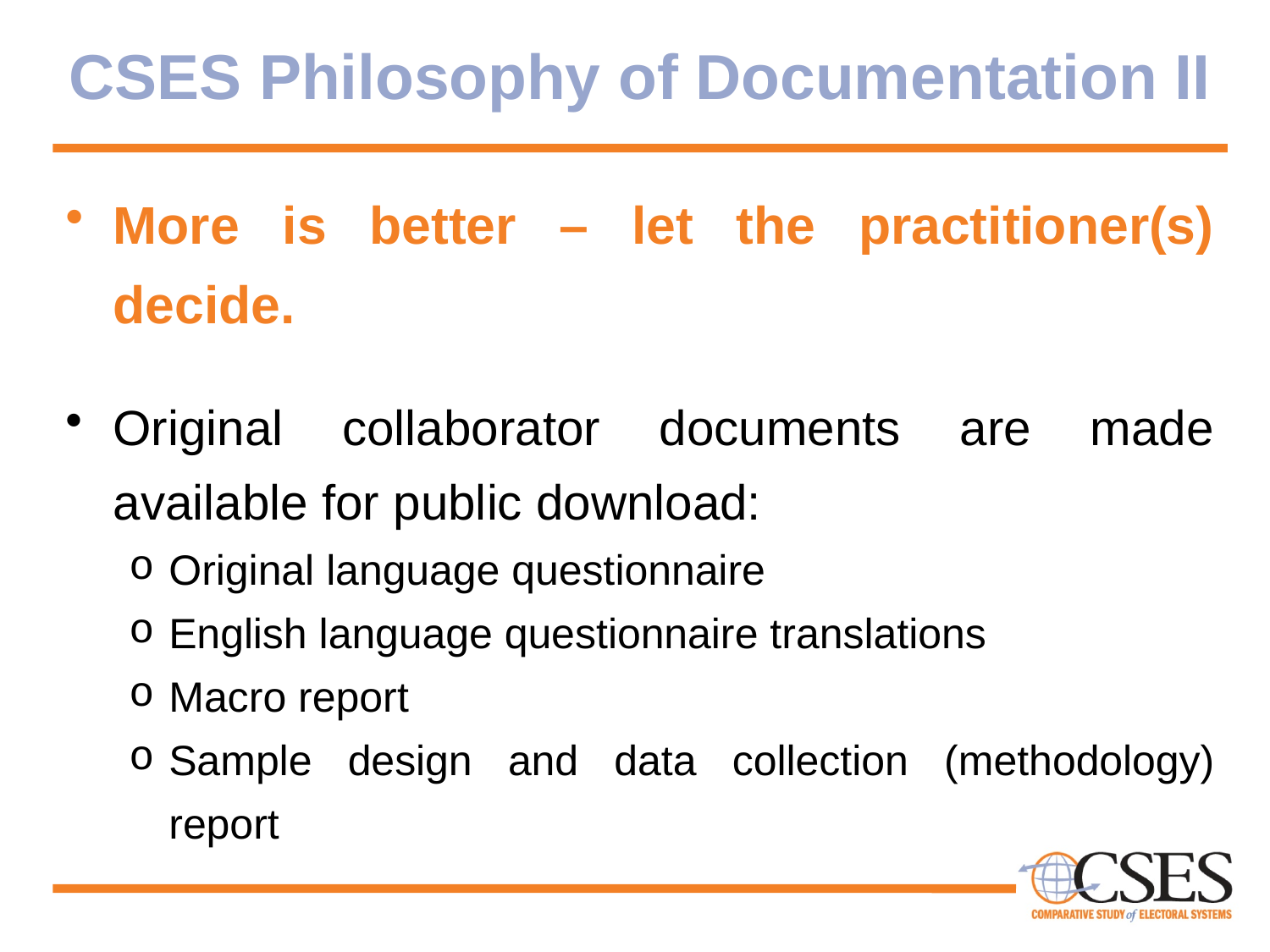

# CSES Philosophy of Documentation II
More is better – let the practitioner(s) decide.

Original collaborator documents are made available for public download:
Original language questionnaire
English language questionnaire translations
Macro report
Sample design and data collection (methodology) report